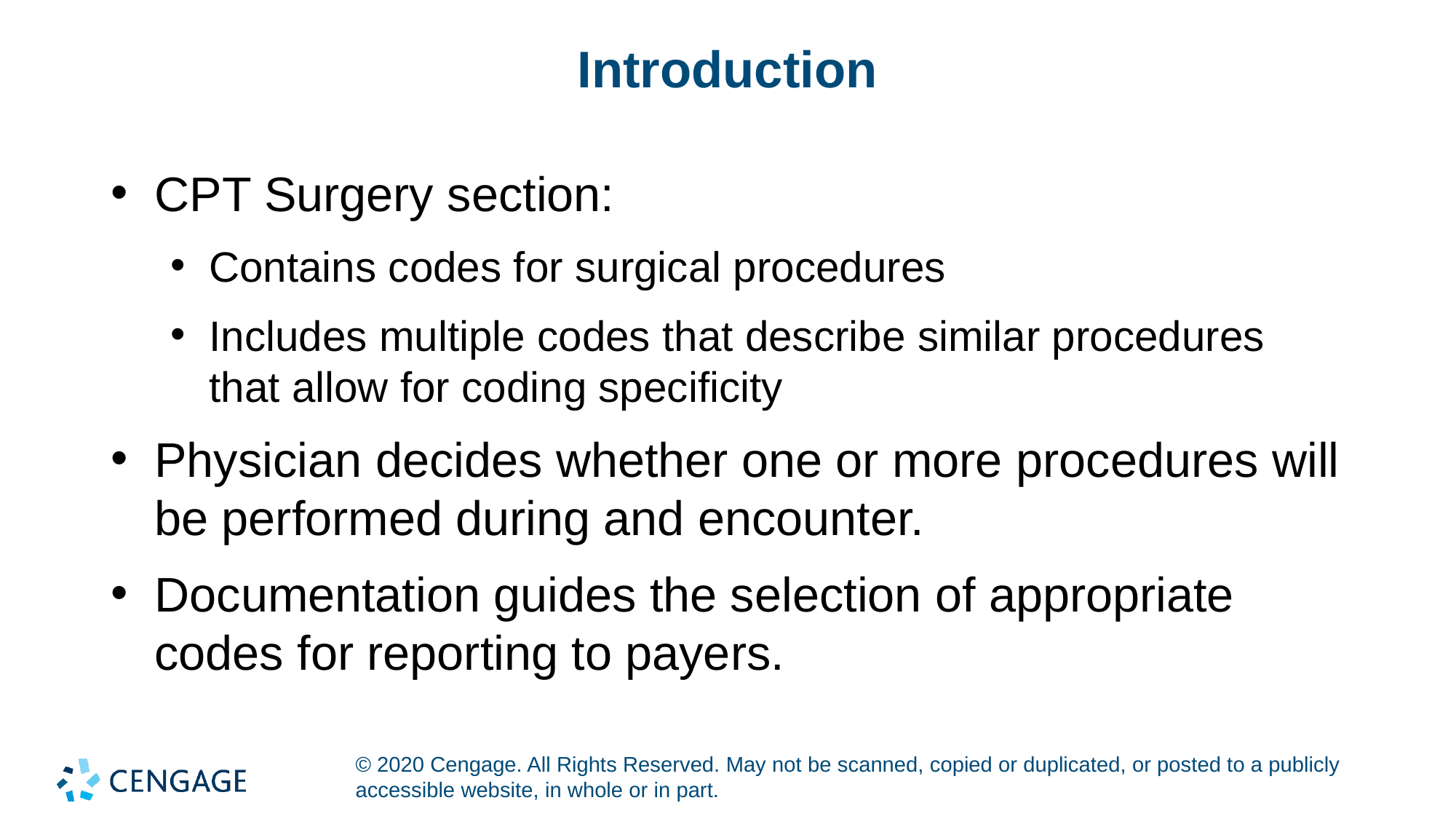

# Introduction
CPT Surgery section:
Contains codes for surgical procedures
Includes multiple codes that describe similar procedures that allow for coding specificity
Physician decides whether one or more procedures will be performed during and encounter.
Documentation guides the selection of appropriate codes for reporting to payers.